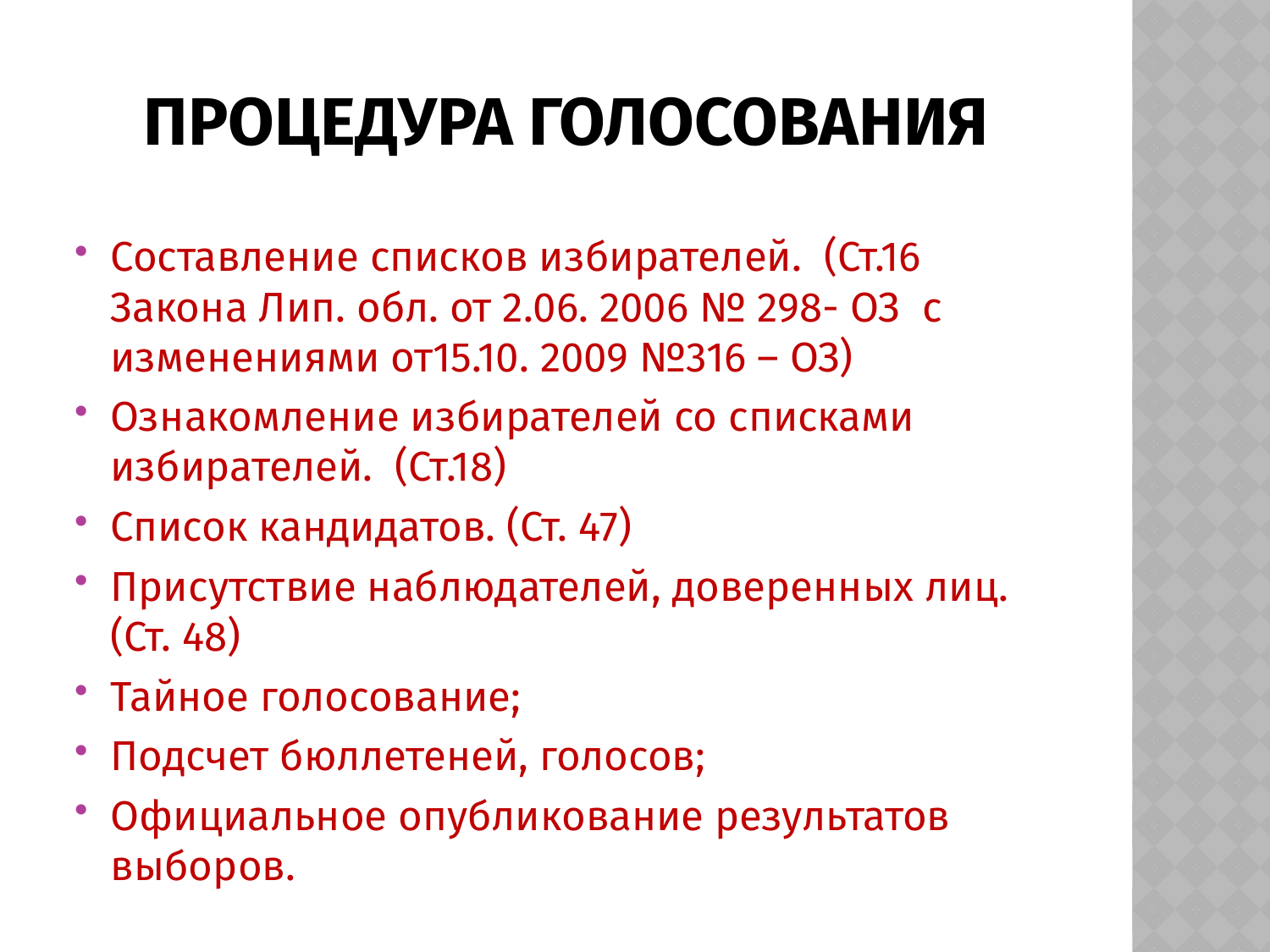

# Процедура голосования
Составление списков избирателей.  (Ст.16 Закона Лип. обл. от 2.06. 2006 № 298- ОЗ  с изменениями от15.10. 2009 №316 – ОЗ)
Ознакомление избирателей со списками избирателей.  (Ст.18)
Список кандидатов. (Ст. 47)
Присутствие наблюдателей, доверенных лиц.  (Ст. 48)
Тайное голосование;
Подсчет бюллетеней, голосов;
Официальное опубликование результатов выборов.